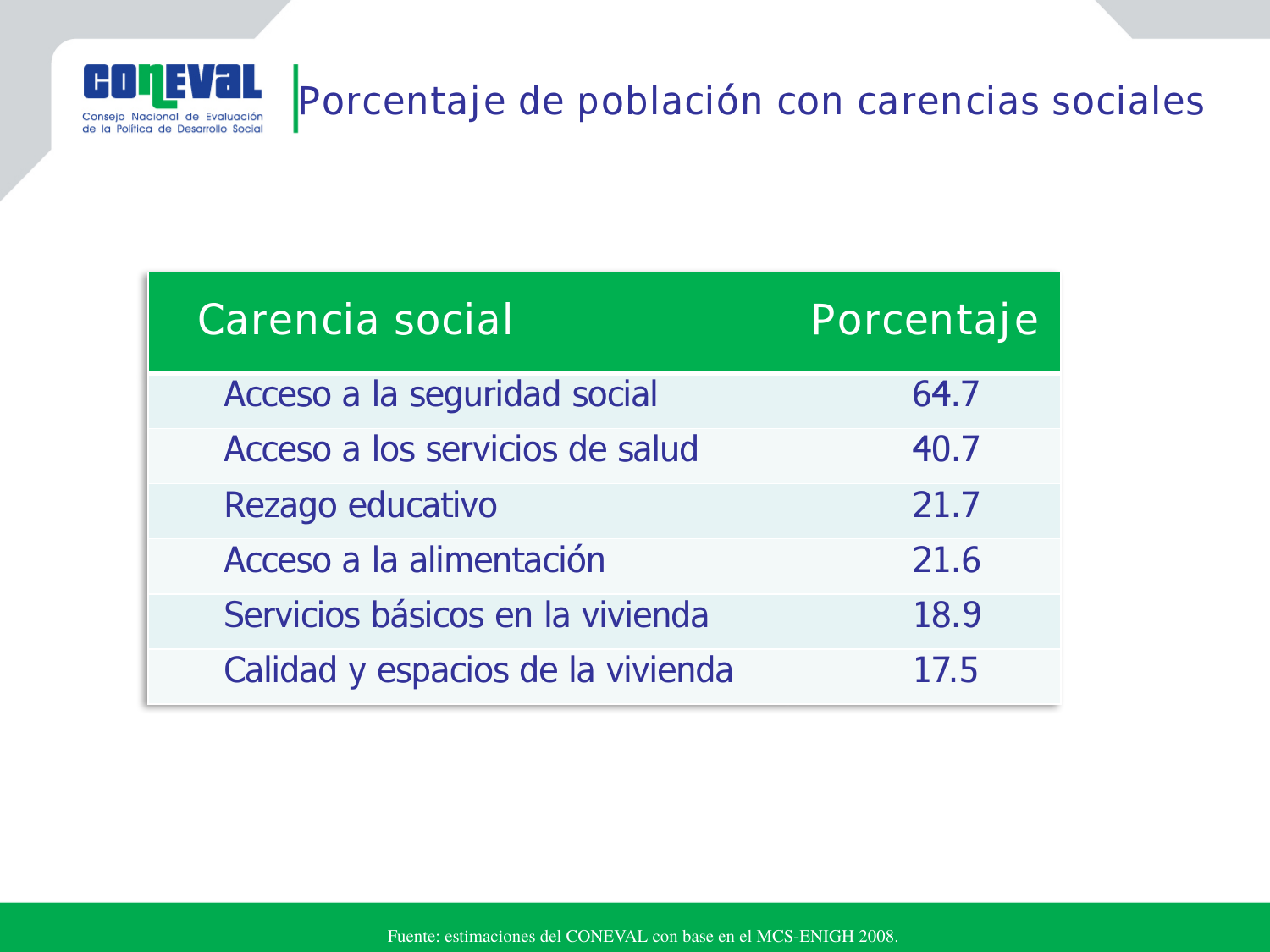

Porcentaje de población con carencias sociales
| Carencia social | Porcentaje |
| --- | --- |
| Acceso a la seguridad social | 64.7 |
| Acceso a los servicios de salud | 40.7 |
| Rezago educativo | 21.7 |
| Acceso a la alimentación | 21.6 |
| Servicios básicos en la vivienda | 18.9 |
| Calidad y espacios de la vivienda | 17.5 |
Fuente: estimaciones del CONEVAL con base en el MCS-ENIGH 2008.